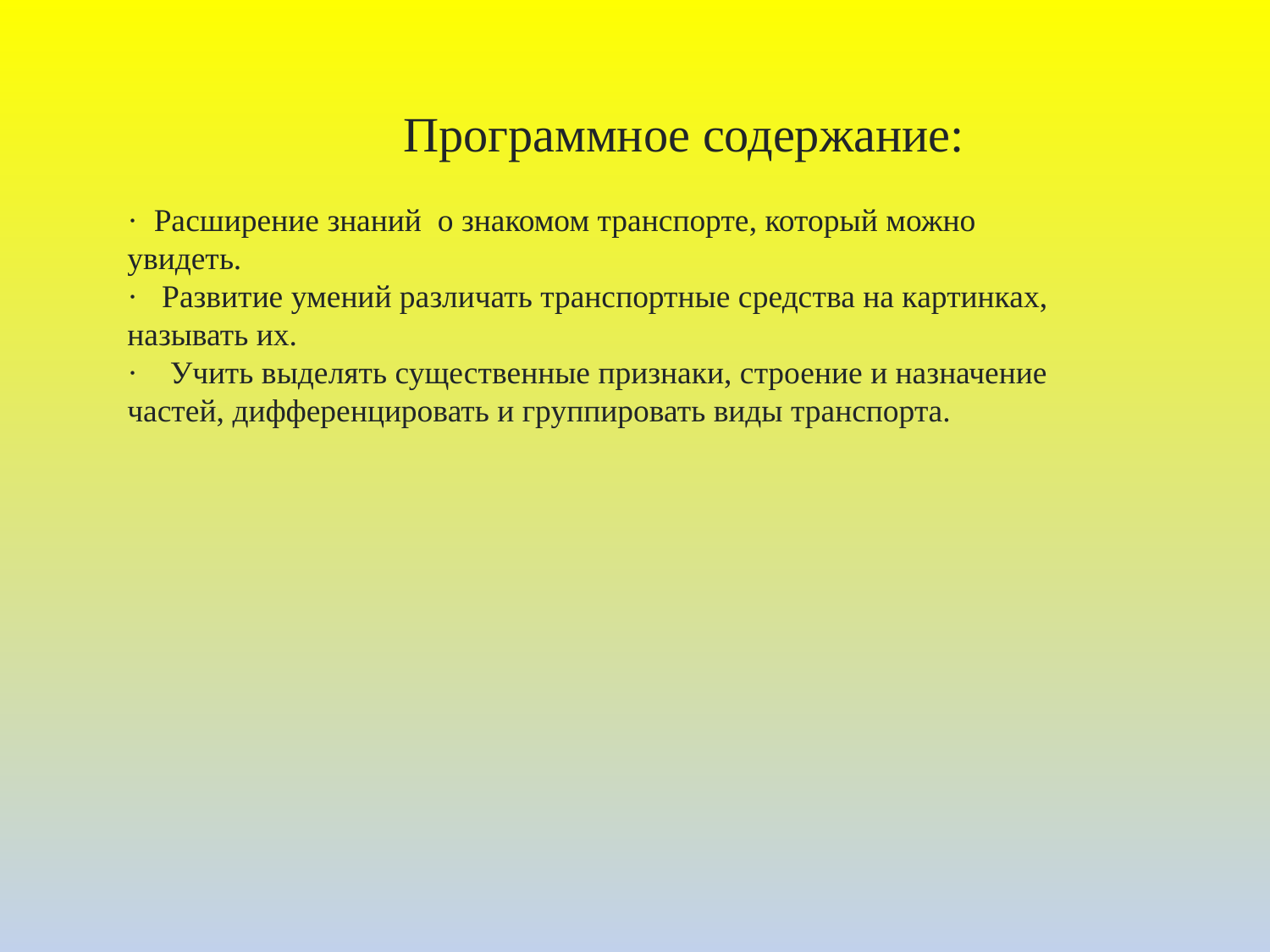

Программное содержание:

·  Расширение знаний  о знакомом транспорте, который можно увидеть.
·   Развитие умений различать транспортные средства на картинках, называть их.
·    Учить выделять существенные признаки, строение и назначение частей, дифференцировать и группировать виды транспорта.